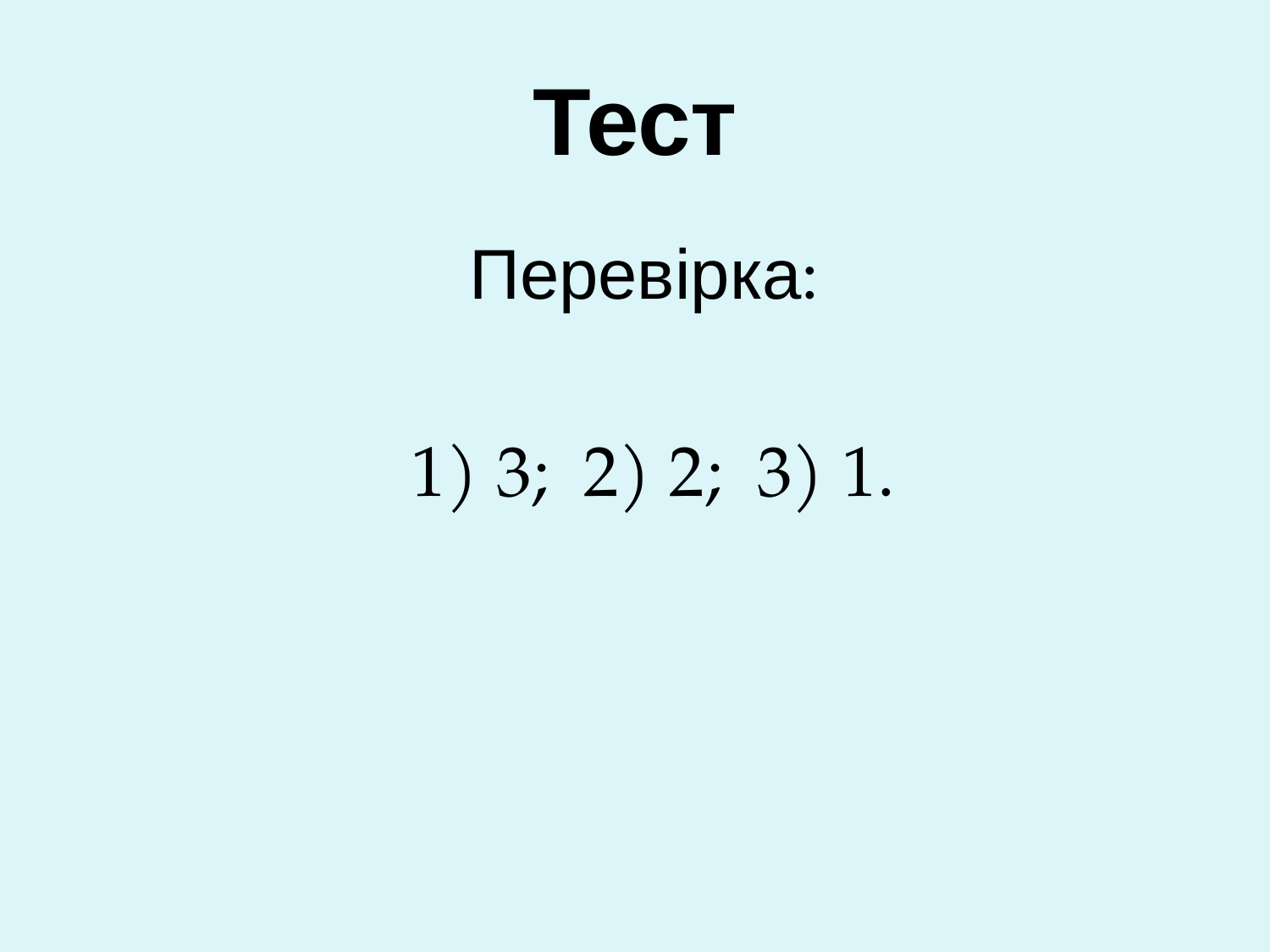

# Тест
Перевірка:

 1) 3;  2) 2;  3) 1.